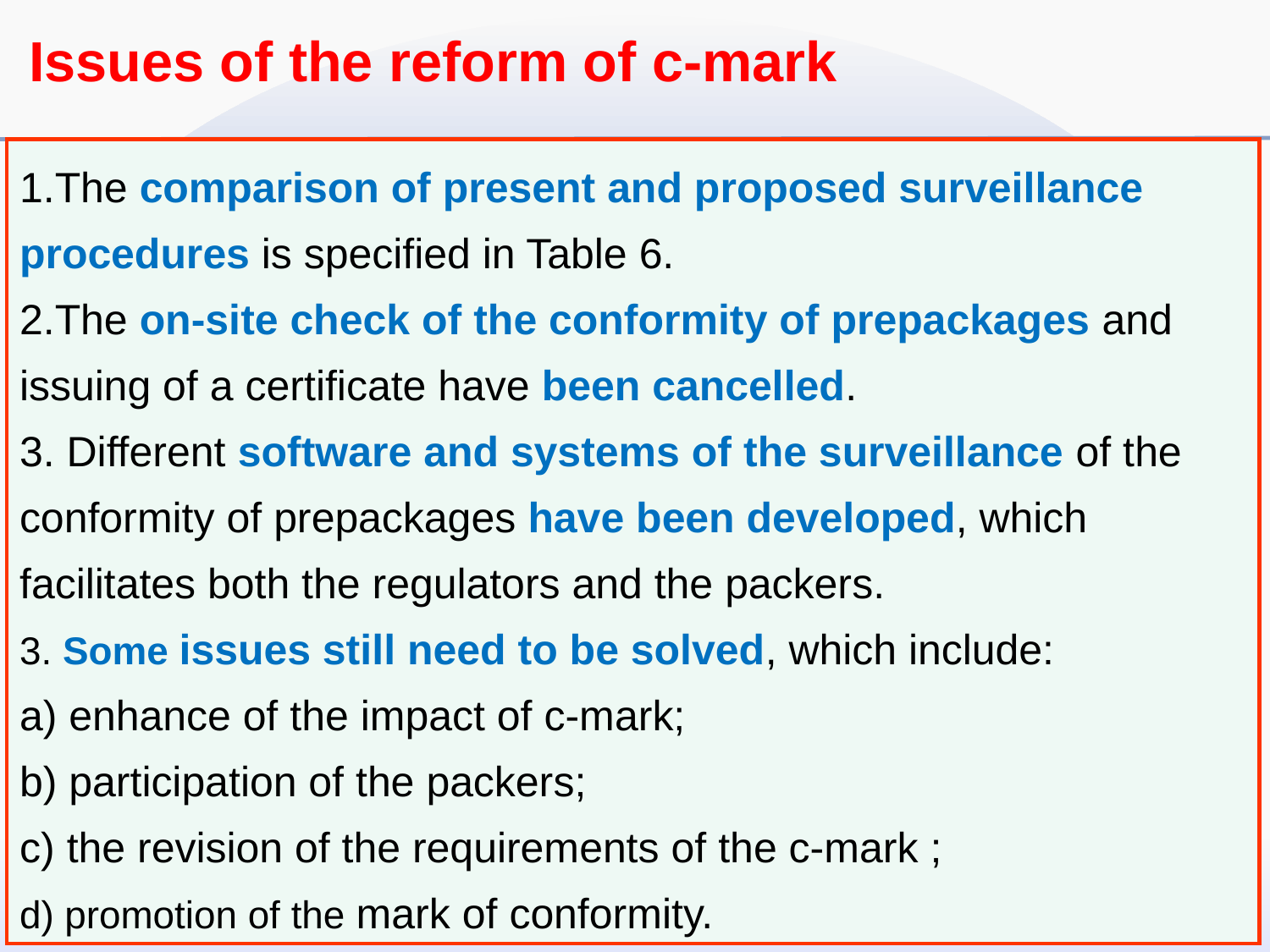

Issues of the reform of c-mark
1.The comparison of present and proposed surveillance procedures is specified in Table 6.
2.The on-site check of the conformity of prepackages and issuing of a certificate have been cancelled.
3. Different software and systems of the surveillance of the conformity of prepackages have been developed, which facilitates both the regulators and the packers.
3. Some issues still need to be solved, which include:
 enhance of the impact of c-mark;
 participation of the packers;
 the revision of the requirements of the c-mark ;
 promotion of the mark of conformity.